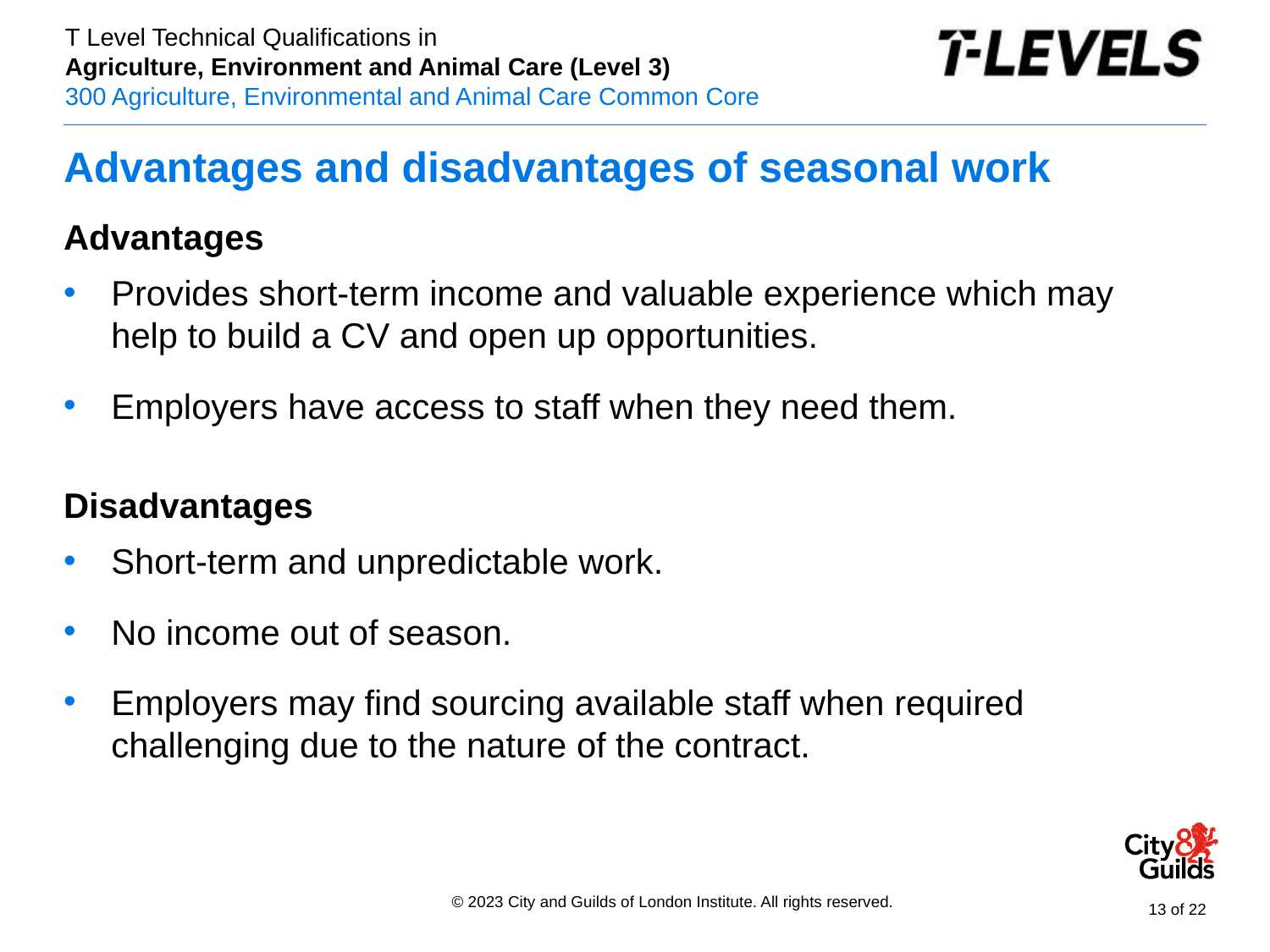

# Advantages and disadvantages of seasonal work

Advantages
Provides short-term income and valuable experience which may help to build a CV and open up opportunities.
Employers have access to staff when they need them.

Disadvantages
Short-term and unpredictable work.
No income out of season.
Employers may find sourcing available staff when required challenging due to the nature of the contract.